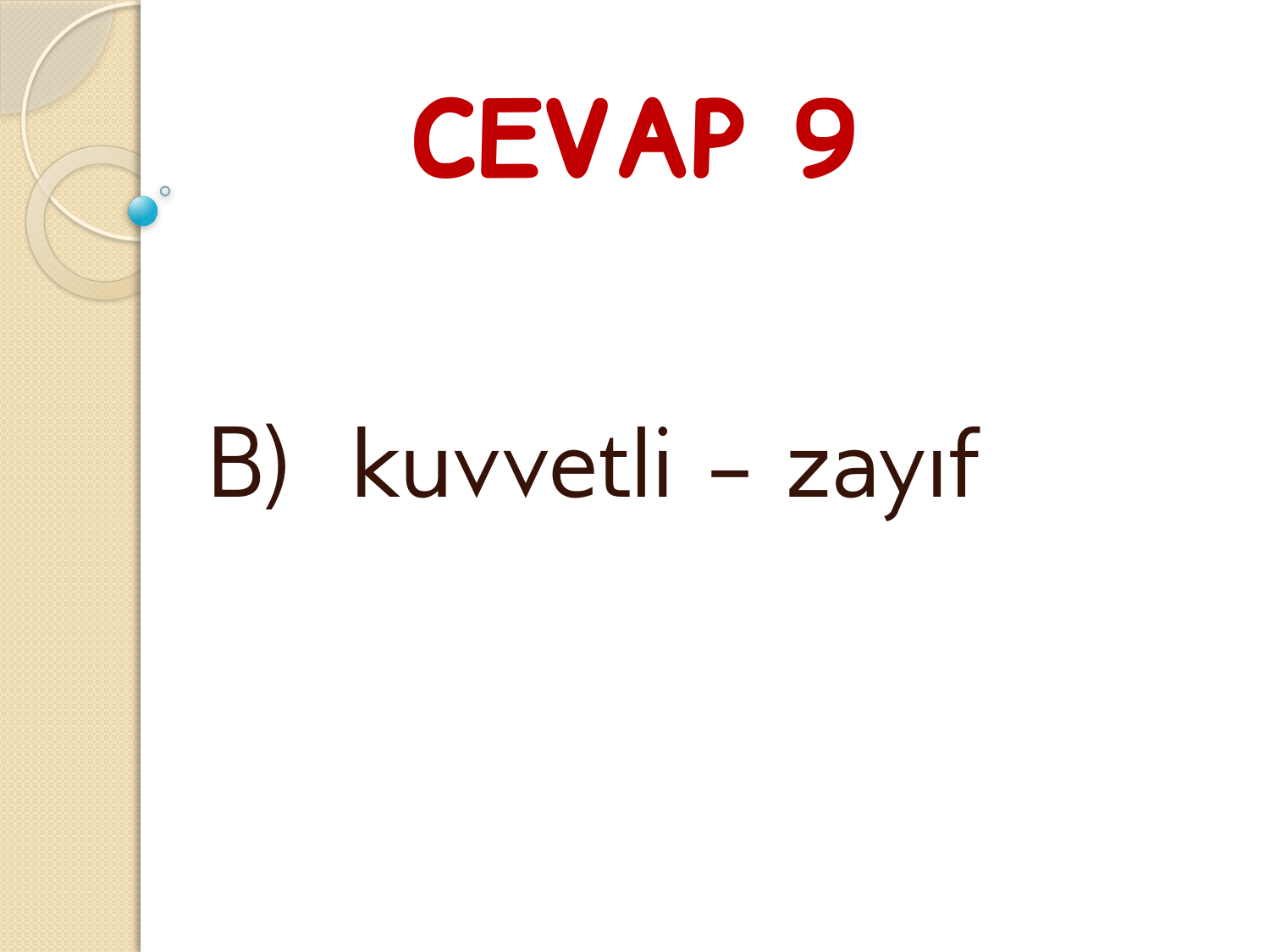

# CEVAP 9
 B)  kuvvetli – zayıf